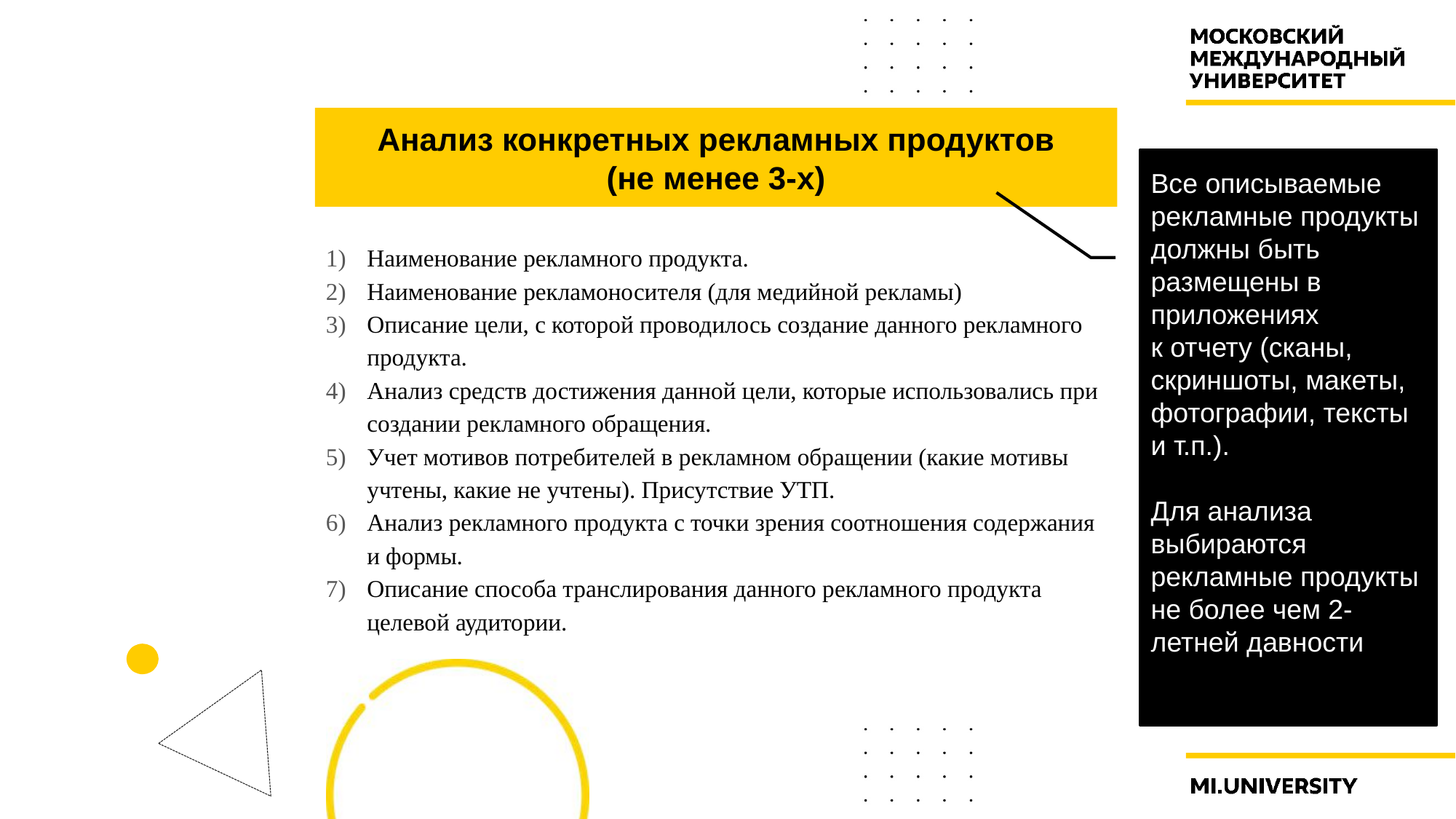

# Анализ конкретных рекламных продуктов (не менее 3-х)

Все описываемые рекламные продукты должны быть размещены в приложениях
к отчету (сканы, скриншоты, макеты, фотографии, тексты и т.п.).

Для анализа выбираются  рекламные продукты не более чем 2-летней давности

Наименование рекламного продукта.
Наименование рекламоносителя (для медийной рекламы)
Описание цели, с которой проводилось создание данного рекламного продукта.
Анализ средств достижения данной цели, которые использовались при создании рекламного обращения.
Учет мотивов потребителей в рекламном обращении (какие мотивы учтены, какие не учтены). Присутствие УТП.
Анализ рекламного продукта с точки зрения соотношения содержания и формы.
Описание способа транслирования данного рекламного продукта целевой аудитории.